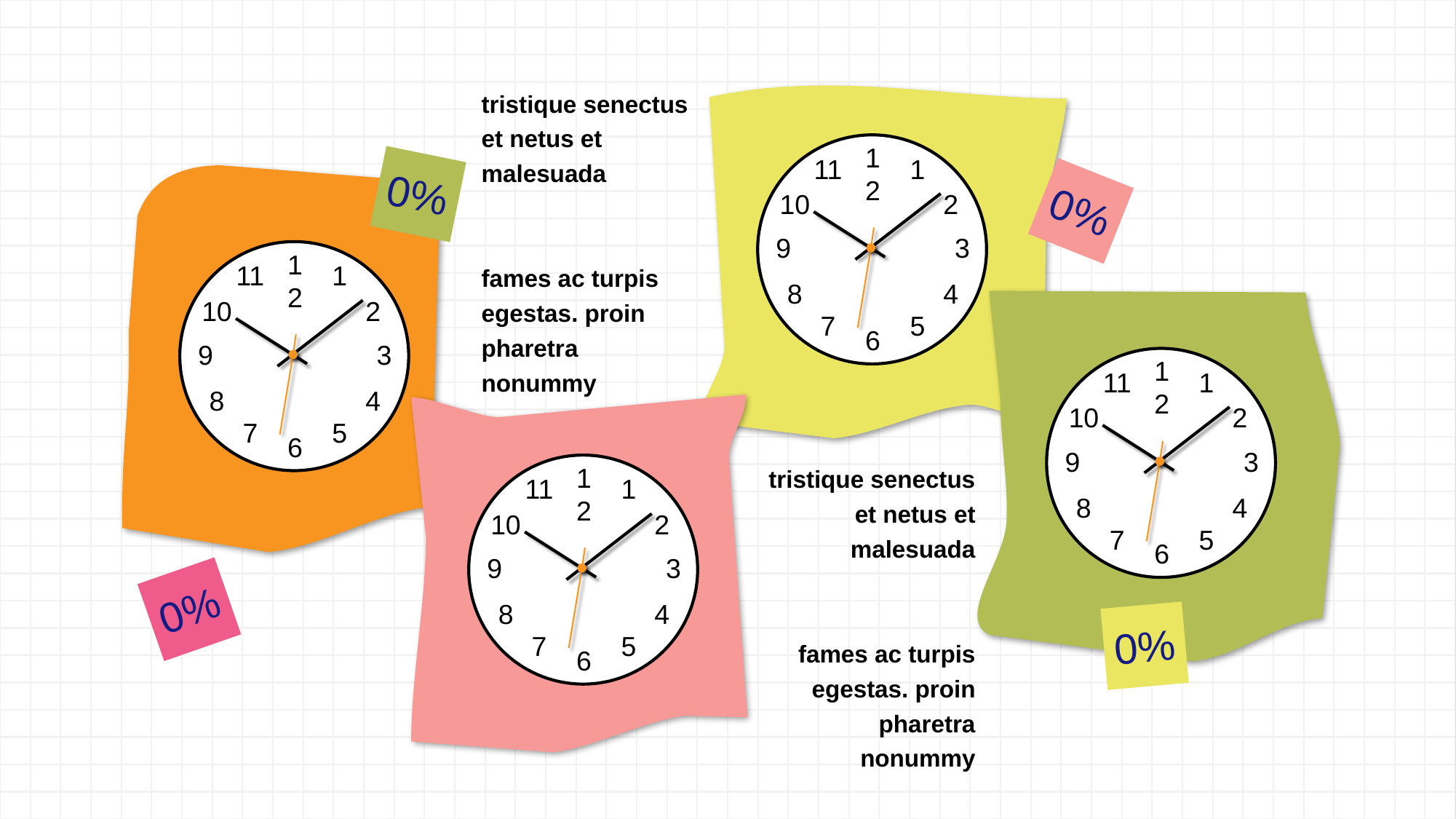

tristique senectus et netus et malesuada

fames ac turpis egestas. proin pharetra nonummy

12
11
1
10
2
9
3
8
4
7
5
6

0%

0%

12
11
1
10
2
9
3
8
4
7
5
6

12
11
1
10
2
9
3
8
4
7
5
6

tristique senectus et netus et malesuada

fames ac turpis egestas. proin pharetra nonummy

12
11
1
10
2
9
3
8
4
7
5
6

0%

0%